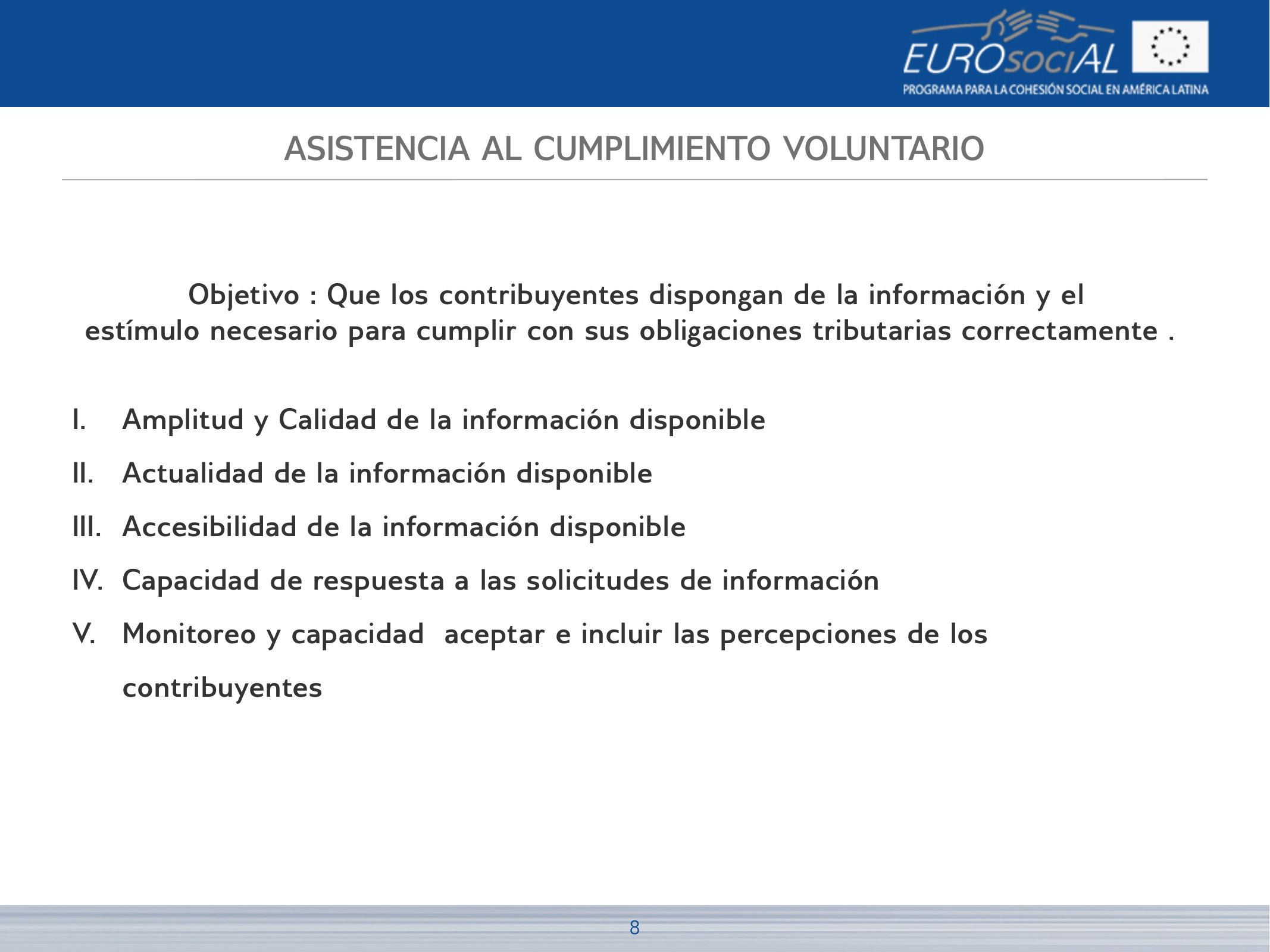

# ASISTENCIA AL CUMPLIMIENTO VOLUNTARIO

	Objetivo : Que los contribuyentes dispongan de la información y el 	estímulo necesario para cumplir con sus obligaciones tributarias correctamente .

Amplitud y Calidad de la información disponible
Actualidad de la información disponible
Accesibilidad de la información disponible
Capacidad de respuesta a las solicitudes de información
Monitoreo y capacidad  aceptar e incluir las percepciones de los contribuyentes

La cantidad de información disponible para los contribuyentes para explicar, en términos claros, lo que son sus obligaciones y derechos, respecto de cada impuesto.

La información, en especial , la que está a disposición en  los sitios web o en formatos o guías estándar, debe ser  no solo amplia en su naturaleza, sino que también deben permitir a los contribuyentes obtener respuestas específicas a las preguntas que formulen (genéricos y específica ).

	Criterios de valoración –
Toda la información necesaria está fácilmente disponible para los contribuyentes de explicar, de manera clara y simple, lo que son sus obligaciones y derechos para todos los impuestos principales.

8